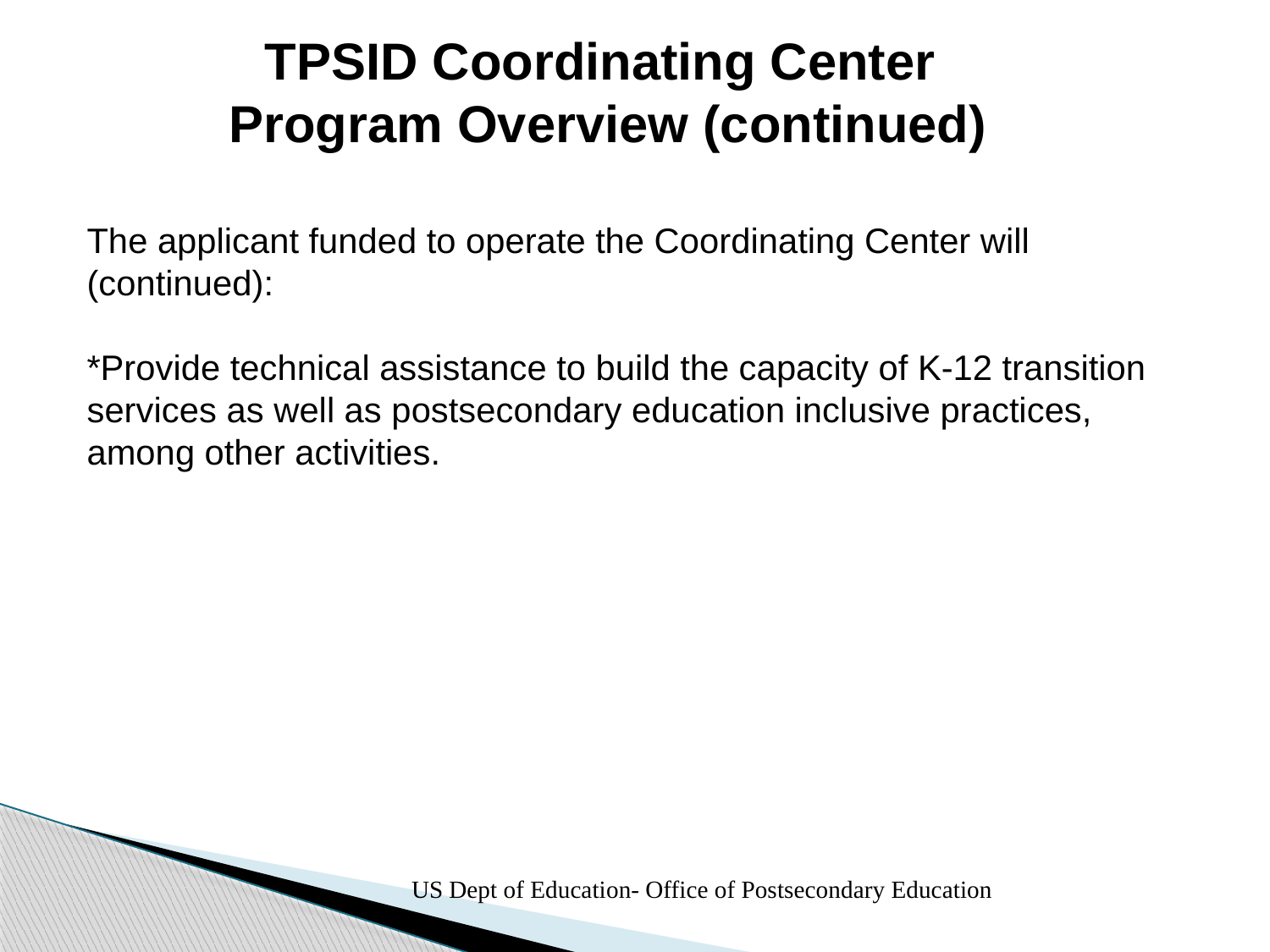

# TPSID Coordinating Center Program Overview (continued)

The applicant funded to operate the Coordinating Center will (continued):

*Provide technical assistance to build the capacity of K-12 transition services as well as postsecondary education inclusive practices, among other activities.
US Dept of Education- Office of Postsecondary Education